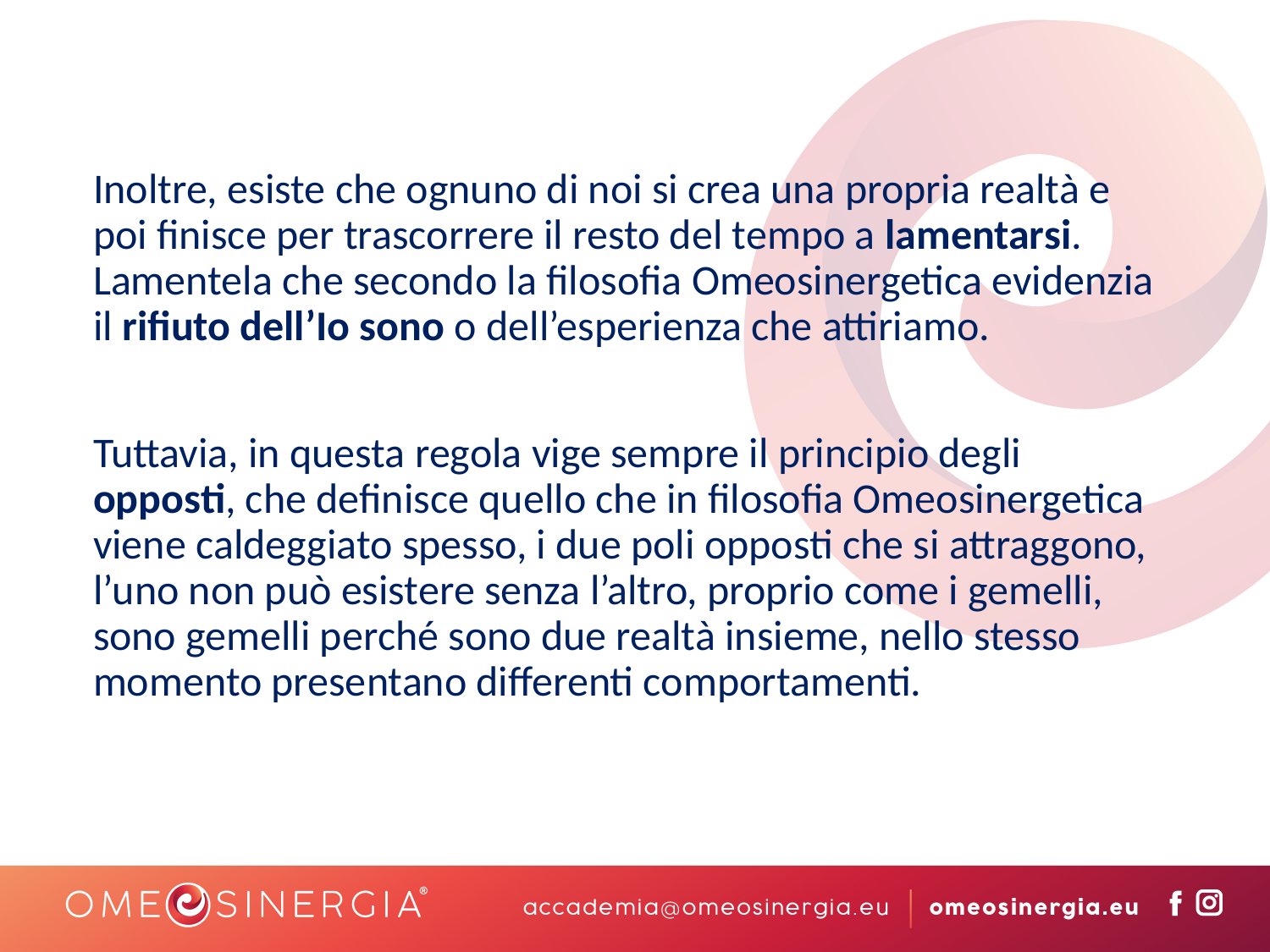

Inoltre, esiste che ognuno di noi si crea una propria realtà e poi finisce per trascorrere il resto del tempo a lamentarsi. Lamentela che secondo la filosofia Omeosinergetica evidenzia il rifiuto dell’Io sono o dell’esperienza che attiriamo.

Tuttavia, in questa regola vige sempre il principio degli opposti, che definisce quello che in filosofia Omeosinergetica viene caldeggiato spesso, i due poli opposti che si attraggono, l’uno non può esistere senza l’altro, proprio come i gemelli, sono gemelli perché sono due realtà insieme, nello stesso momento presentano differenti comportamenti.